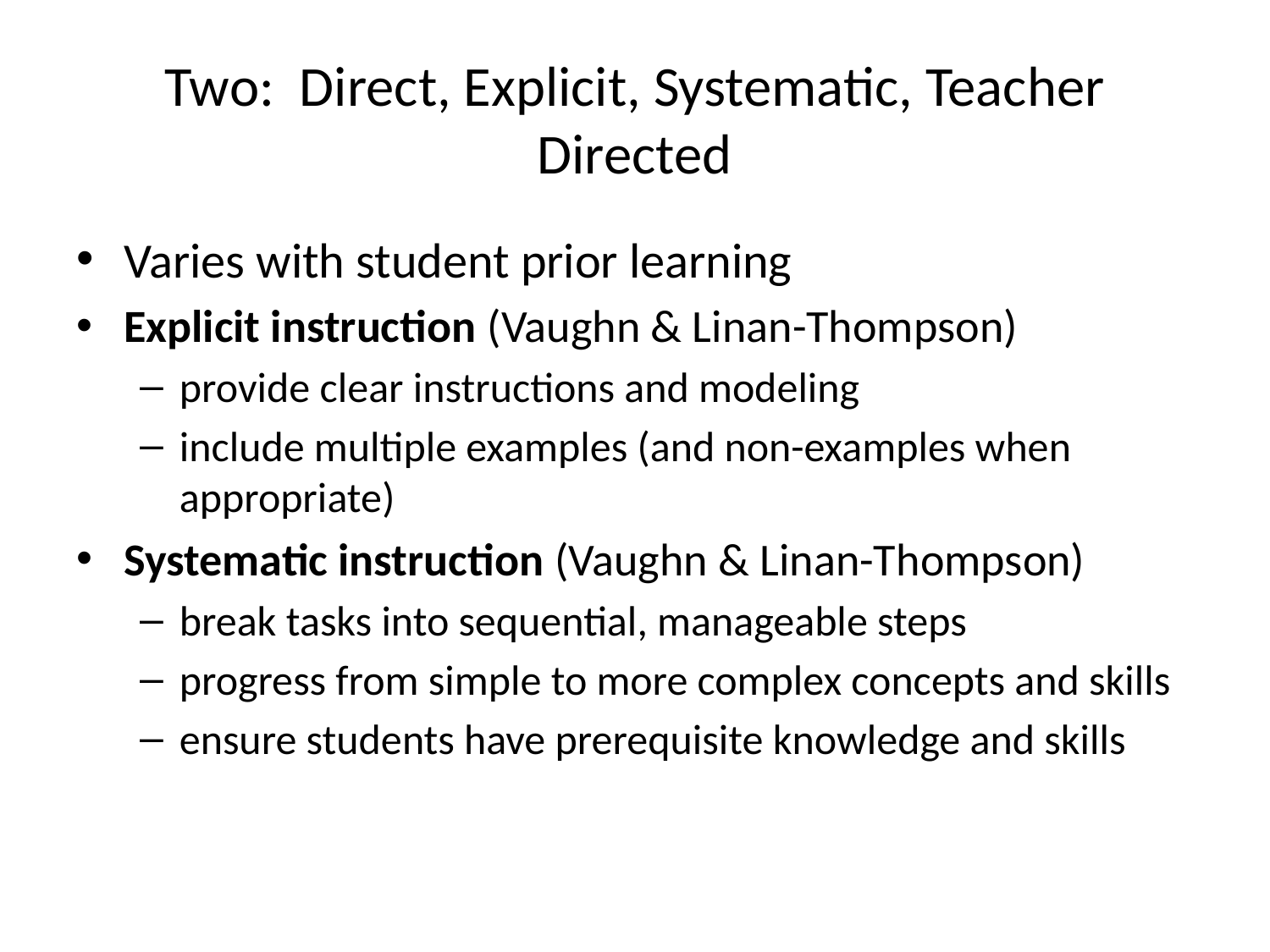

# Two:  Direct, Explicit, Systematic, Teacher Directed
Varies with student prior learning
Explicit instruction (Vaughn & Linan-Thompson)
provide clear instructions and modeling
include multiple examples (and non-examples when appropriate)
Systematic instruction (Vaughn & Linan-Thompson)
break tasks into sequential, manageable steps
progress from simple to more complex concepts and skills
ensure students have prerequisite knowledge and skills